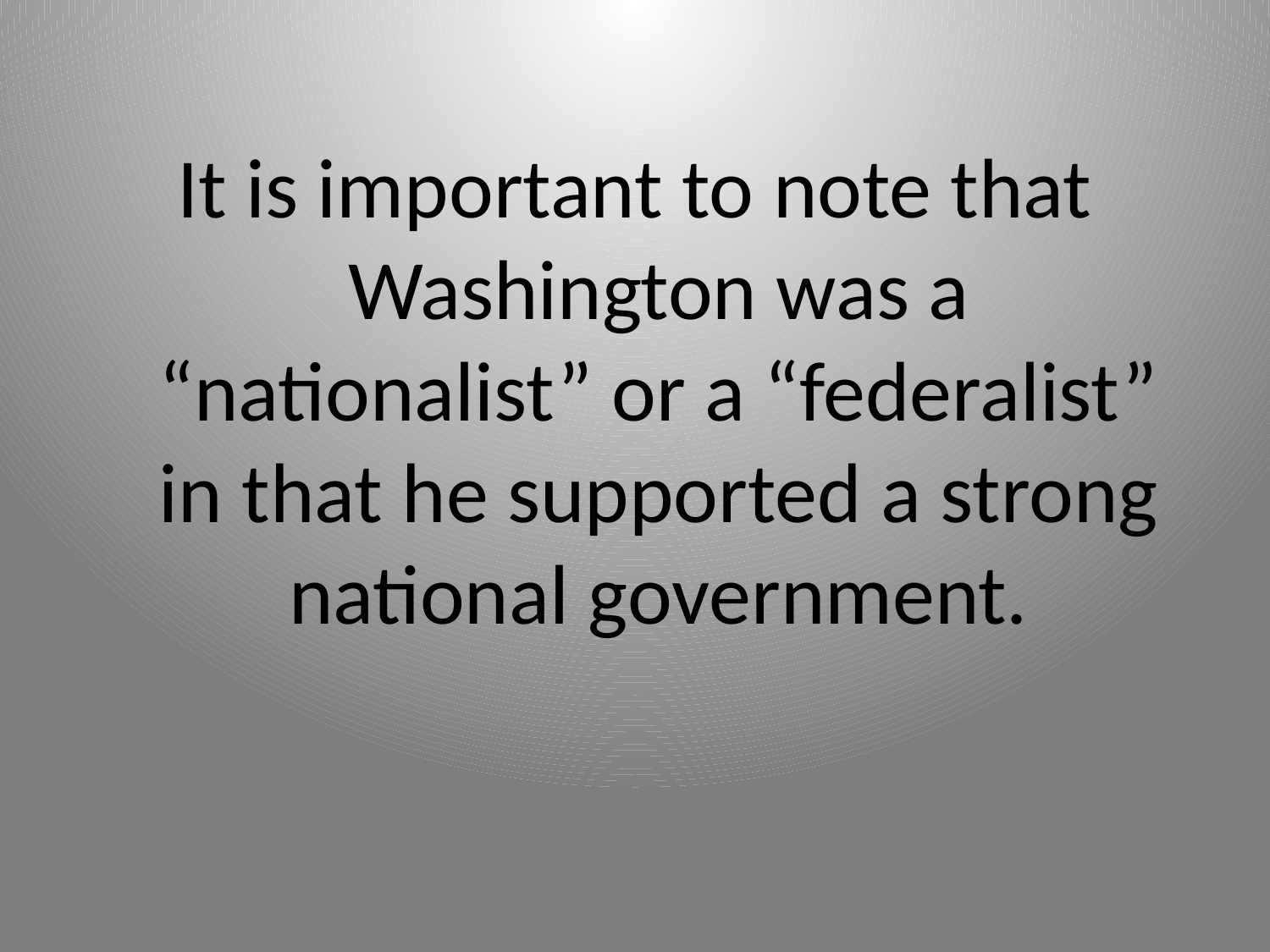

It is important to note that Washington was a “nationalist” or a “federalist” in that he supported a strong national government.